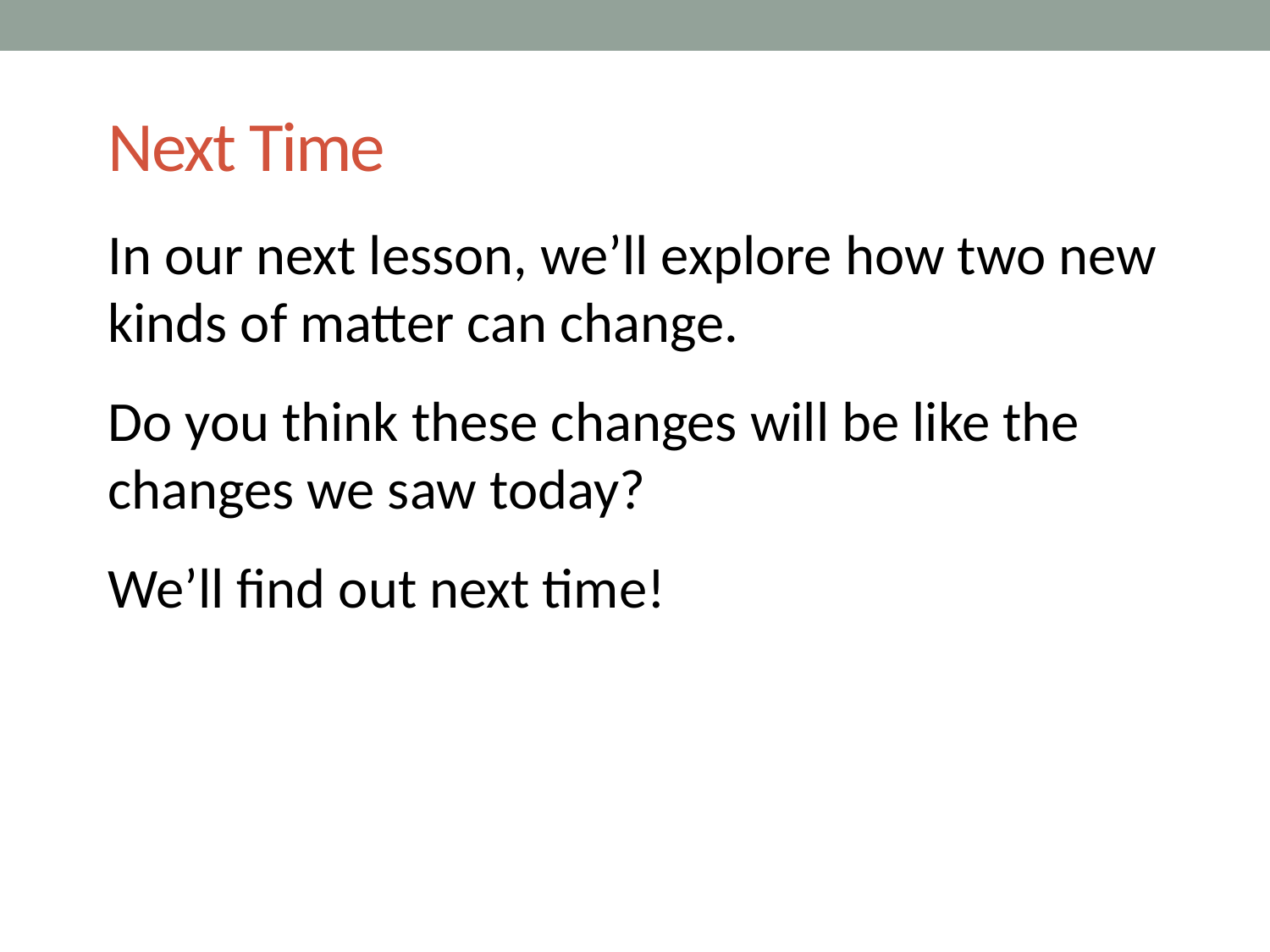

# Next Time
In our next lesson, we’ll explore how two new kinds of matter can change.
Do you think these changes will be like the changes we saw today?
We’ll find out next time!